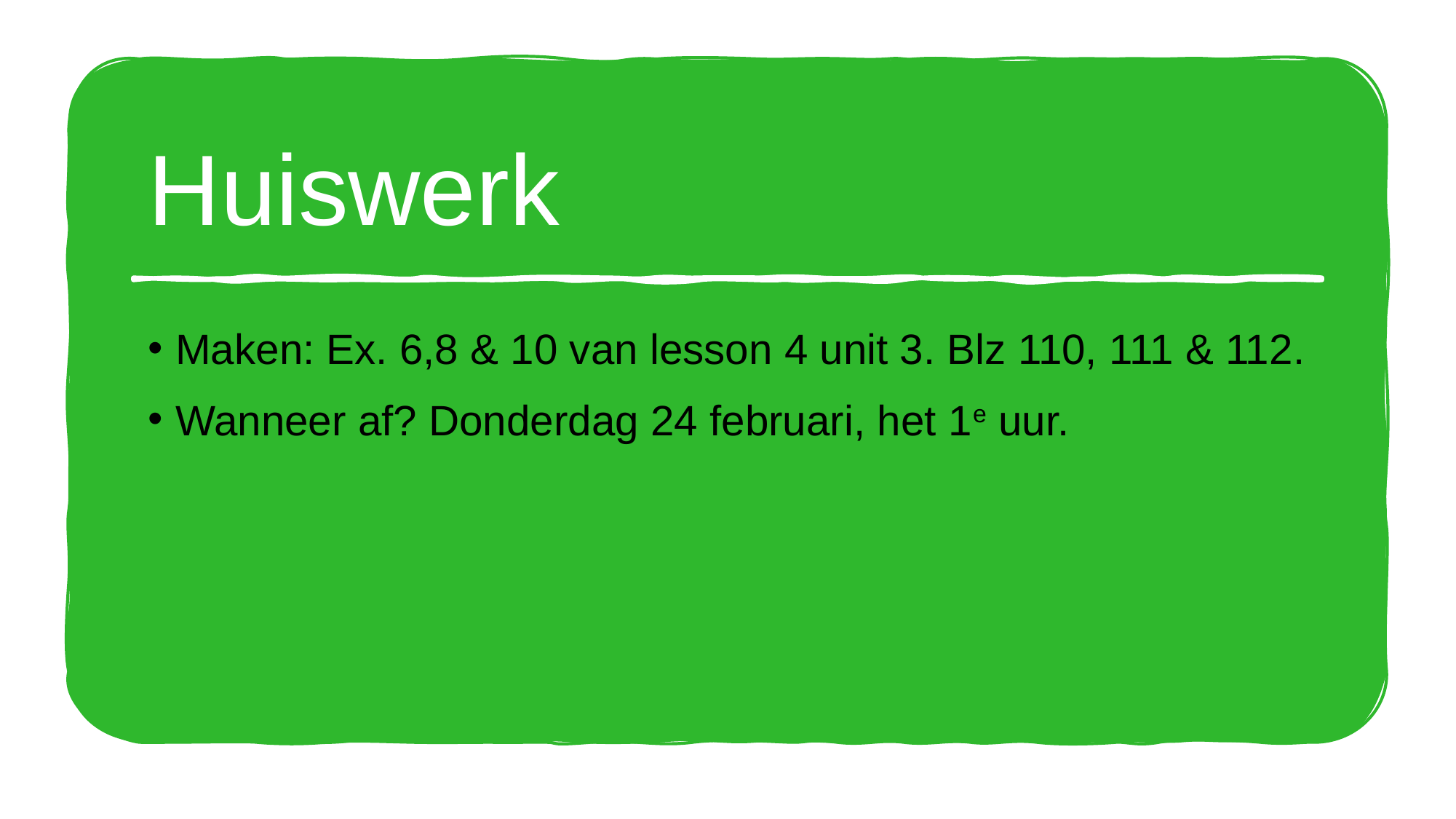

# Huiswerk

Maken: Ex. 6,8 & 10 van lesson 4 unit 3. Blz 110, 111 & 112.
Wanneer af? Donderdag 24 februari, het 1e uur.